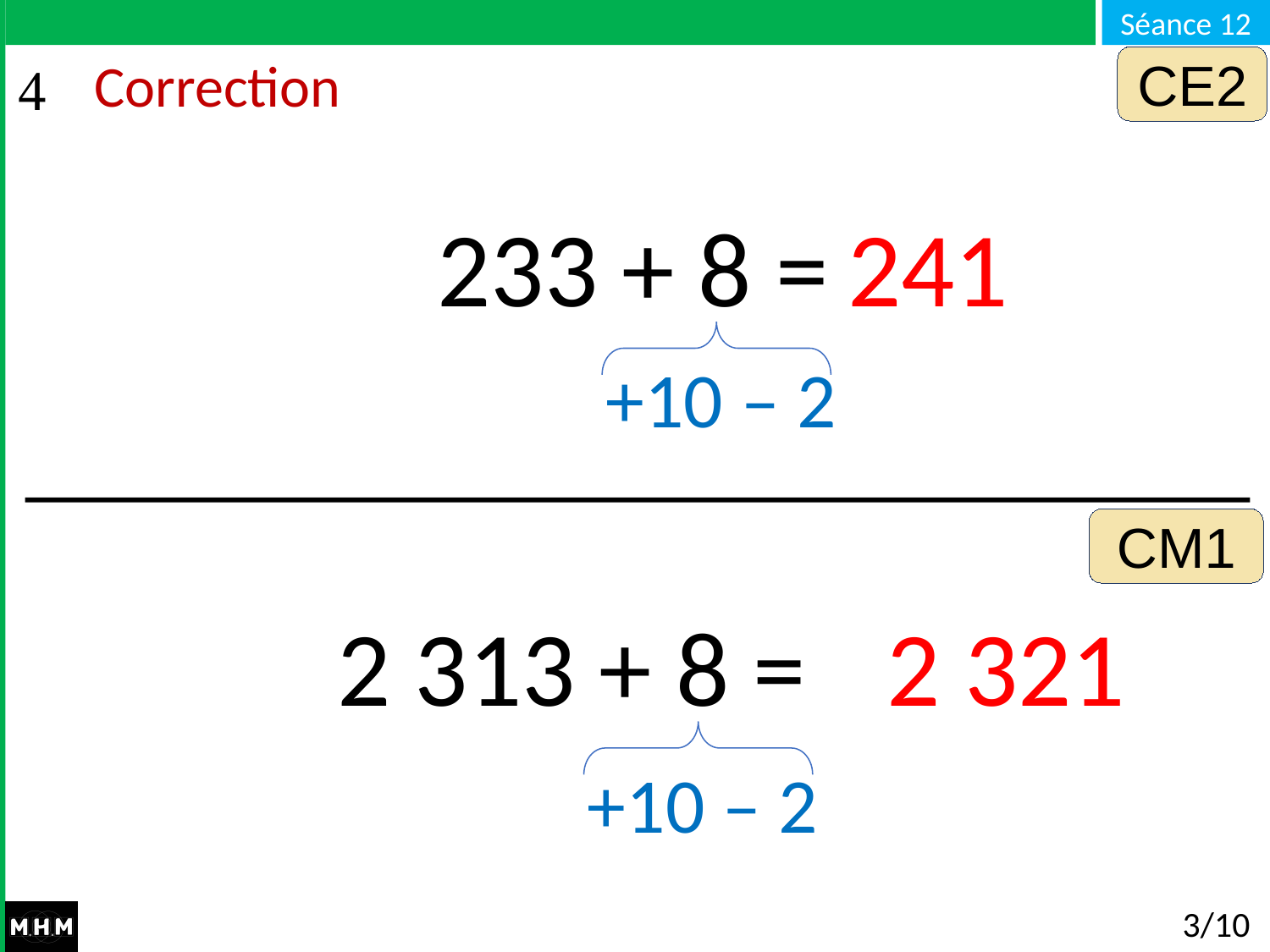

CE2
# Correction
233 + 8 =
241

+10 – 2

CM1
2 313 + 8 =
2 321

+10 – 2
3/10